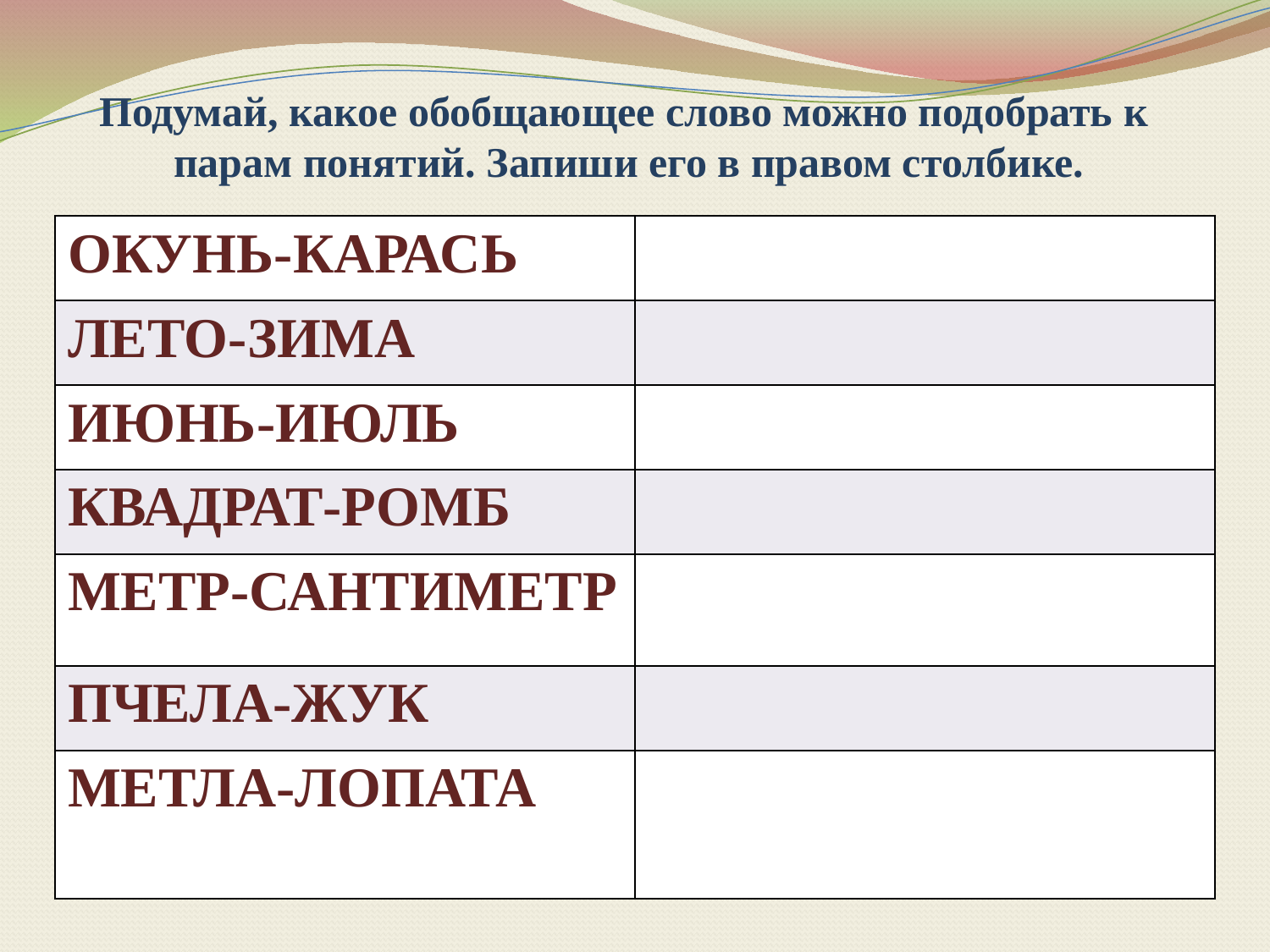

# Подумай, какое обобщающее слово можно подобрать к  парам понятий. Запиши его в правом столбике.
| ОКУНЬ-КАРАСЬ |  |
| --- | --- |
| ЛЕТО-ЗИМА |  |
| ИЮНЬ-ИЮЛЬ |  |
| КВАДРАТ-РОМБ |  |
| МЕТР-САНТИМЕТР |  |
| ПЧЕЛА-ЖУК |  |
| МЕТЛА-ЛОПАТА |  |